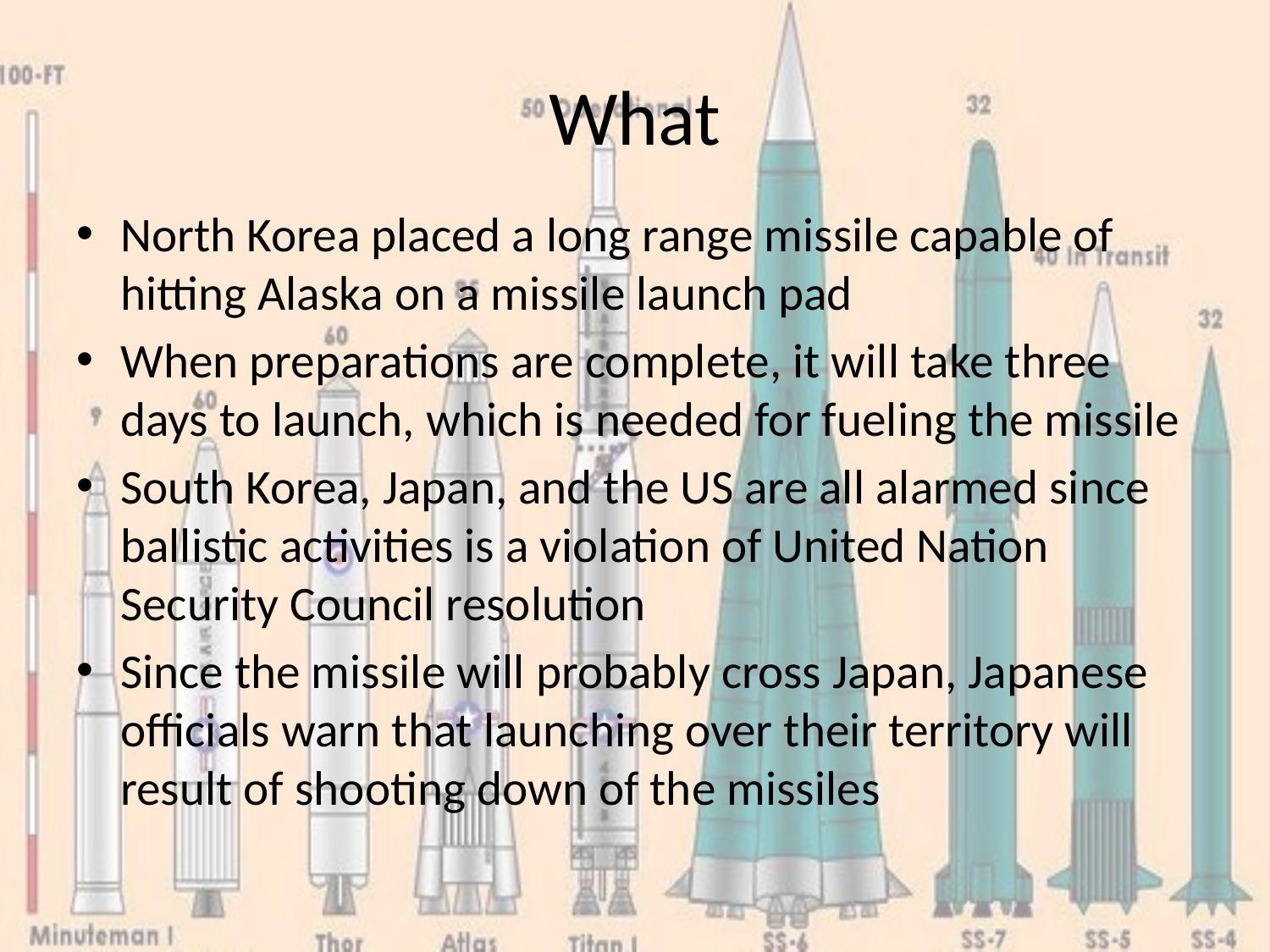

# What
North Korea placed a long range missile capable of hitting Alaska on a missile launch pad
When preparations are complete, it will take three days to launch, which is needed for fueling the missile
South Korea, Japan, and the US are all alarmed since ballistic activities is a violation of United Nation Security Council resolution
Since the missile will probably cross Japan, Japanese officials warn that launching over their territory will result of shooting down of the missiles